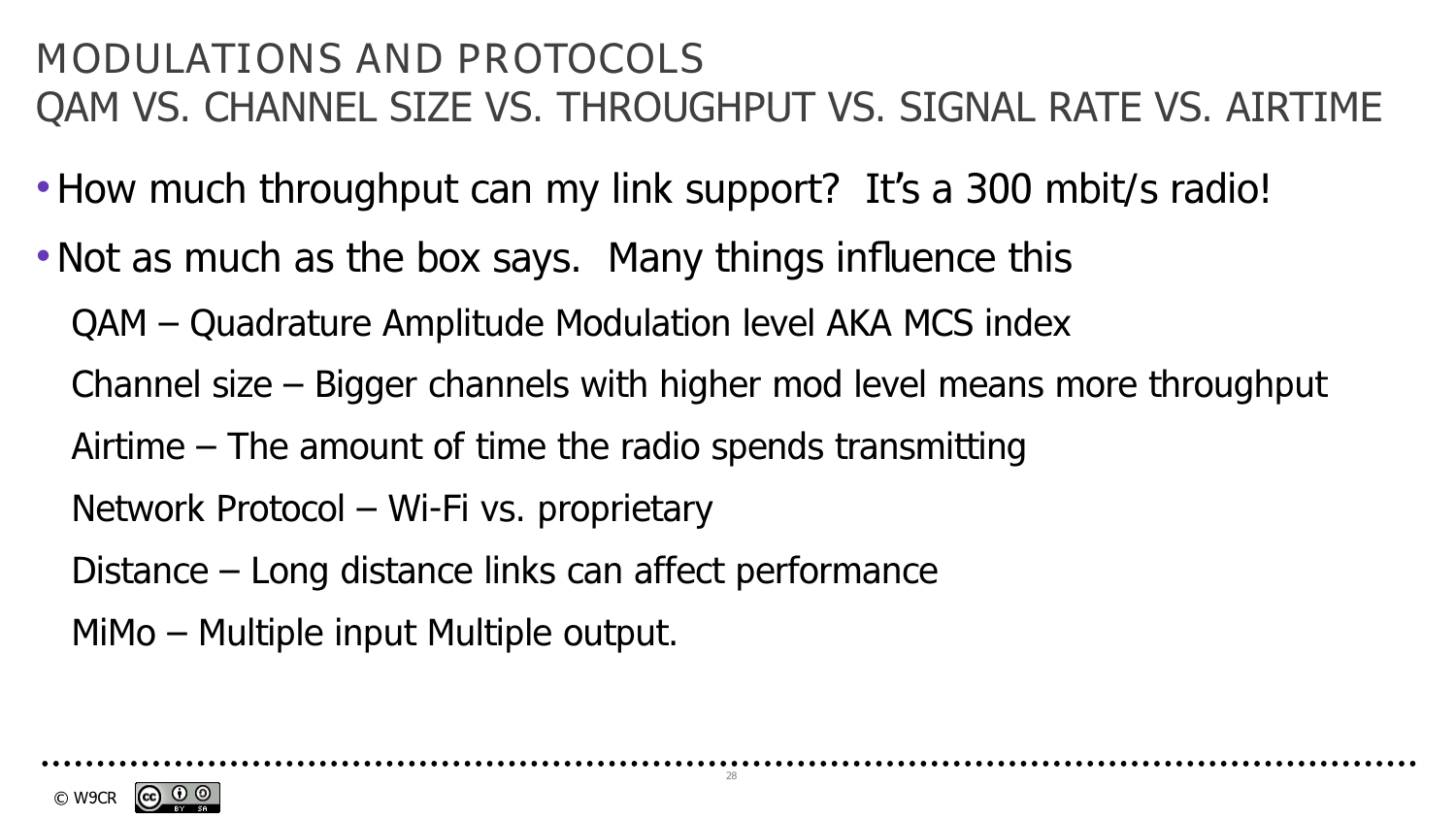

# MODULATIONS AND PROTOCOLS QAM VS. CHANNEL SIZE VS. THROUGHPUT VS. SIGNAL RATE VS. AIRTIME
How much throughput can my link support?  It’s a 300 mbit/s radio!
Not as much as the box says.  Many things influence this
QAM – Quadrature Amplitude Modulation level AKA MCS index
Channel size – Bigger channels with higher mod level means more throughput
Airtime – The amount of time the radio spends transmitting
Network Protocol – Wi-Fi vs. proprietary
Distance – Long distance links can affect performance
MiMo – Multiple input Multiple output.